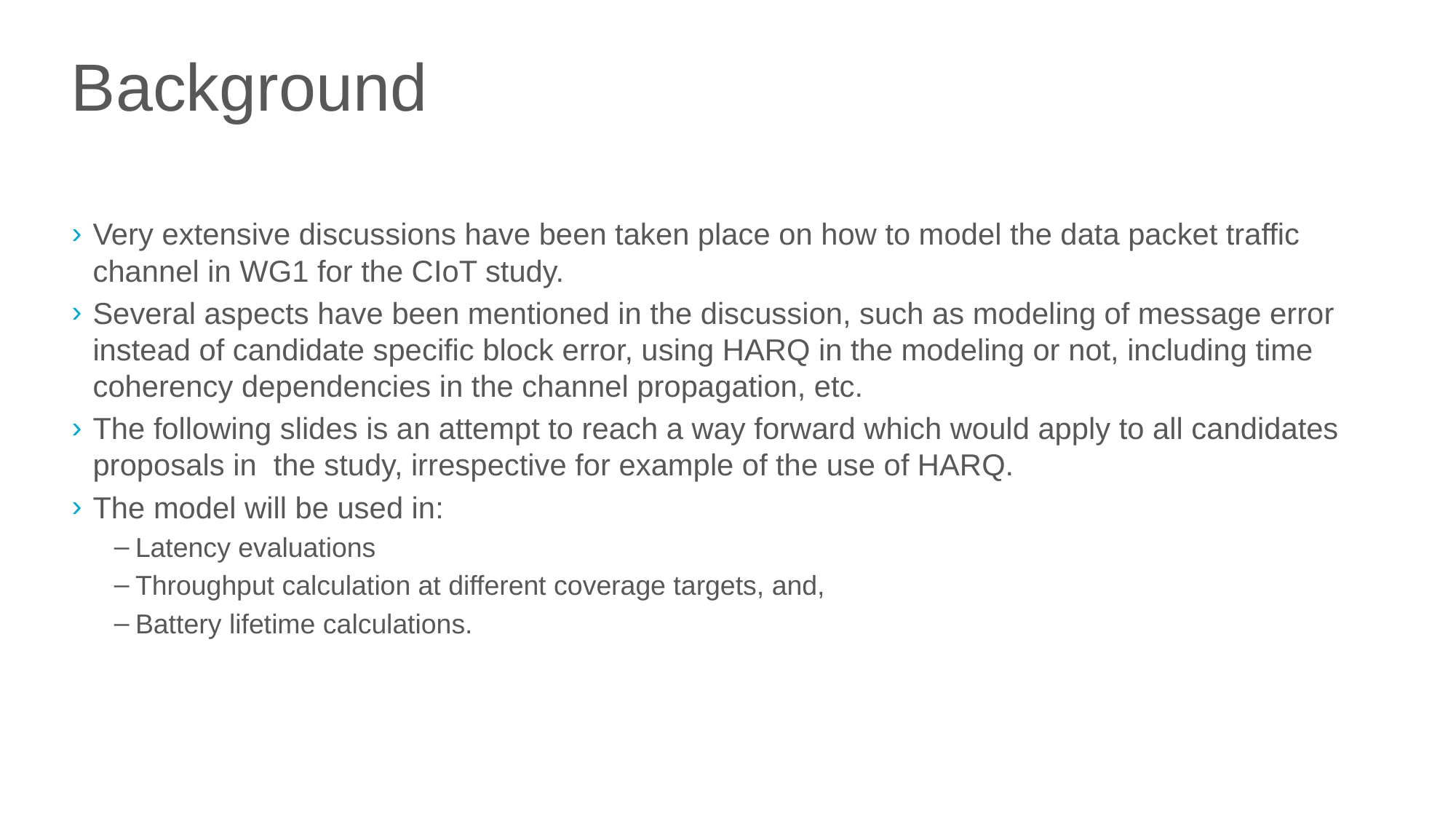

# Background
Very extensive discussions have been taken place on how to model the data packet traffic channel in WG1 for the CIoT study.
Several aspects have been mentioned in the discussion, such as modeling of message error  instead of candidate specific block error, using HARQ in the modeling or not, including time coherency dependencies in the channel propagation, etc.
The following slides is an attempt to reach a way forward which would apply to all candidates proposals in  the study, irrespective for example of the use of HARQ.
The model will be used in:
Latency evaluations
Throughput calculation at different coverage targets, and,
Battery lifetime calculations.